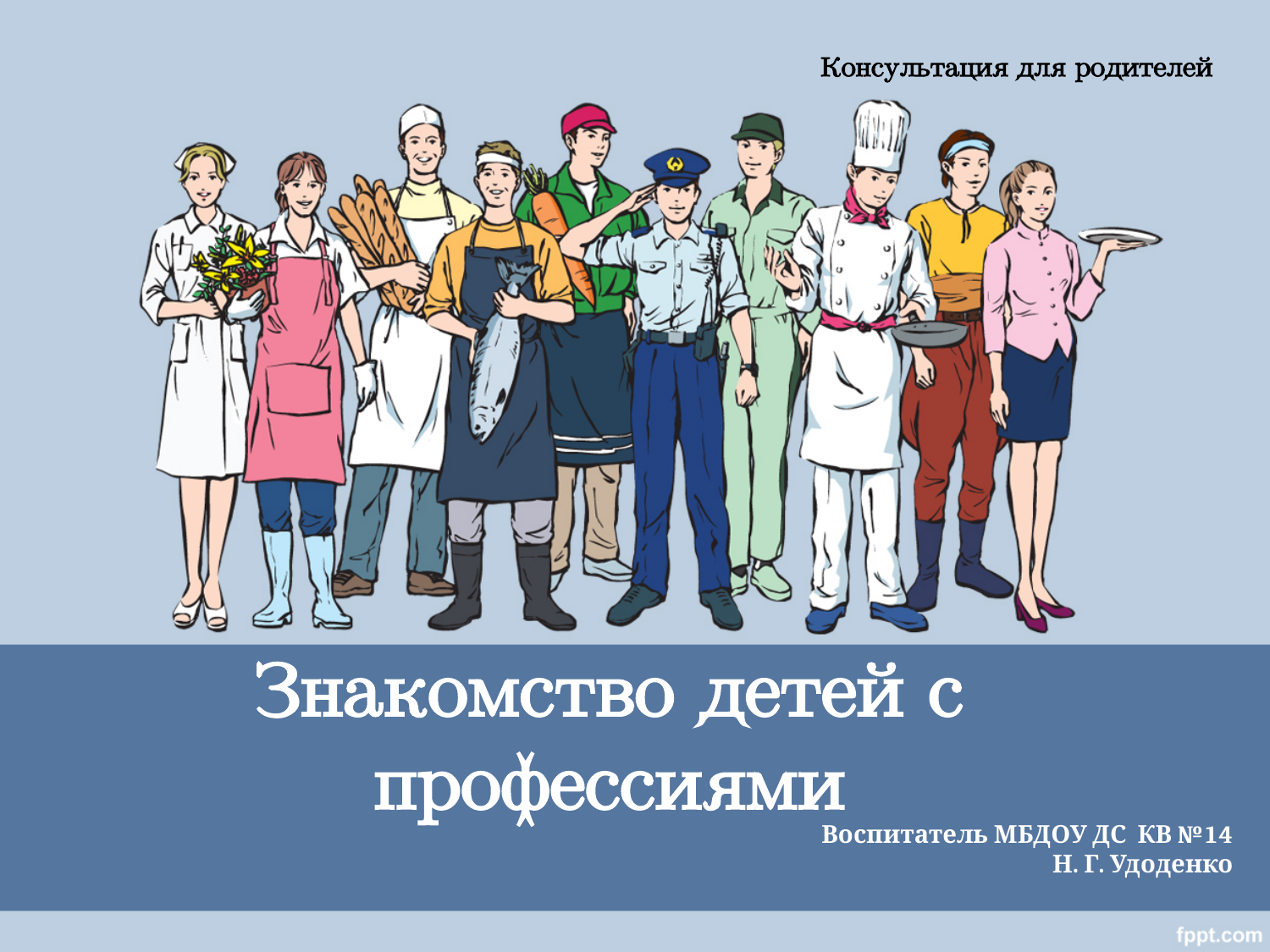

Консультация для родителей
# Знакомство детей с профессиями
Воспитатель МБДОУ ДС  КВ №14
Н. Г. Удоденко